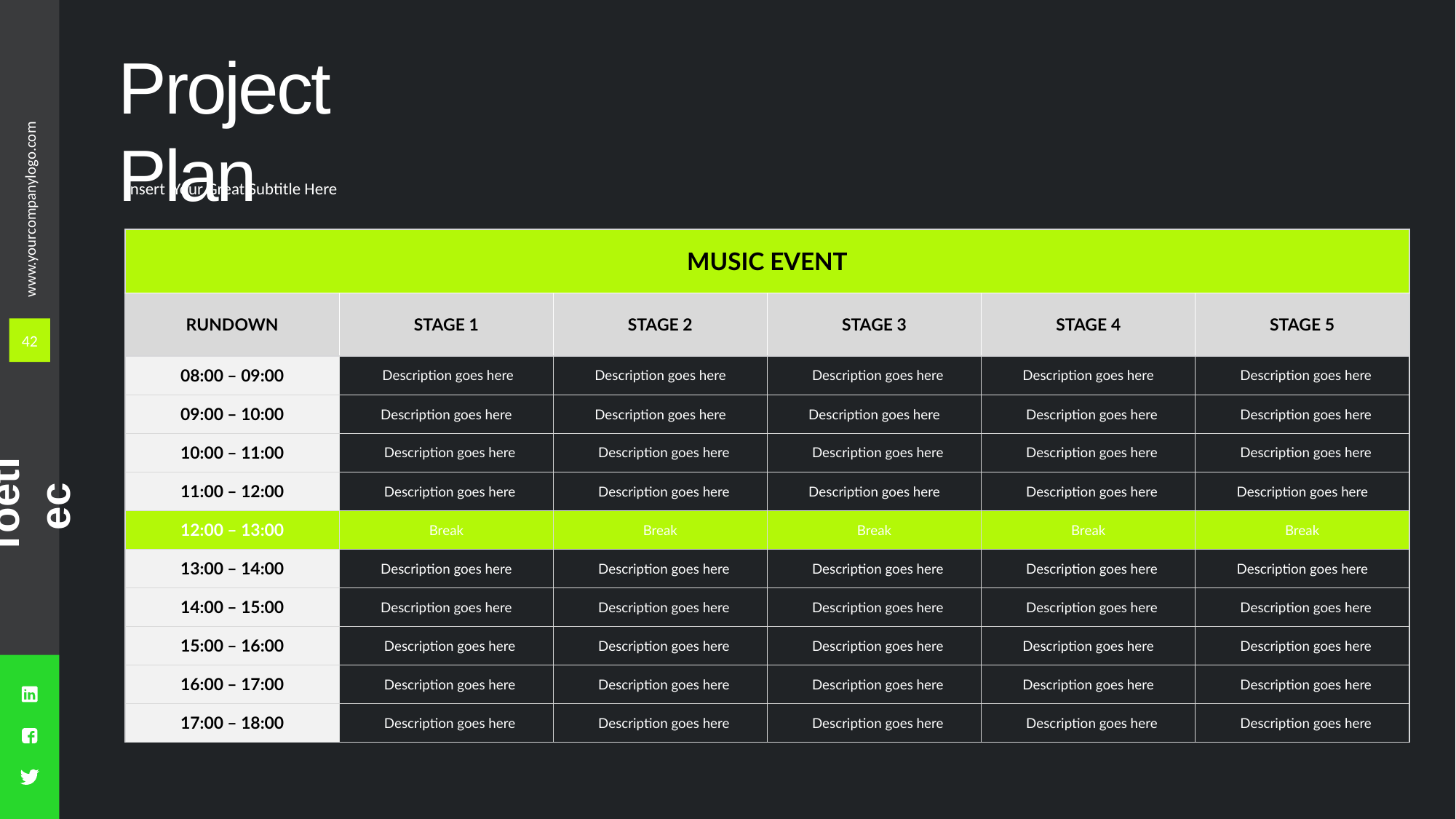

Project Plan
Insert  Your Great Subtitle Here
| MUSIC EVENT |  |  |  |  |  |
| --- | --- | --- | --- | --- | --- |
| RUNDOWN | STAGE 1 | STAGE 2 | STAGE 3 | STAGE 4 | STAGE 5 |
| 08:00 – 09:00 | Description goes here | Description goes here | Description goes here | Description goes here | Description goes here |
| 09:00 – 10:00 | Description goes here | Description goes here | Description goes here | Description goes here | Description goes here |
| 10:00 – 11:00 | Description goes here | Description goes here | Description goes here | Description goes here | Description goes here |
| 11:00 – 12:00 | Description goes here | Description goes here | Description goes here | Description goes here | Description goes here |
| 12:00 – 13:00 | Break | Break | Break | Break | Break |
| 13:00 – 14:00 | Description goes here | Description goes here | Description goes here | Description goes here | Description goes here |
| 14:00 – 15:00 | Description goes here | Description goes here | Description goes here | Description goes here | Description goes here |
| 15:00 – 16:00 | Description goes here | Description goes here | Description goes here | Description goes here | Description goes here |
| 16:00 – 17:00 | Description goes here | Description goes here | Description goes here | Description goes here | Description goes here |
| 17:00 – 18:00 | Description goes here | Description goes here | Description goes here | Description goes here | Description goes here |
42